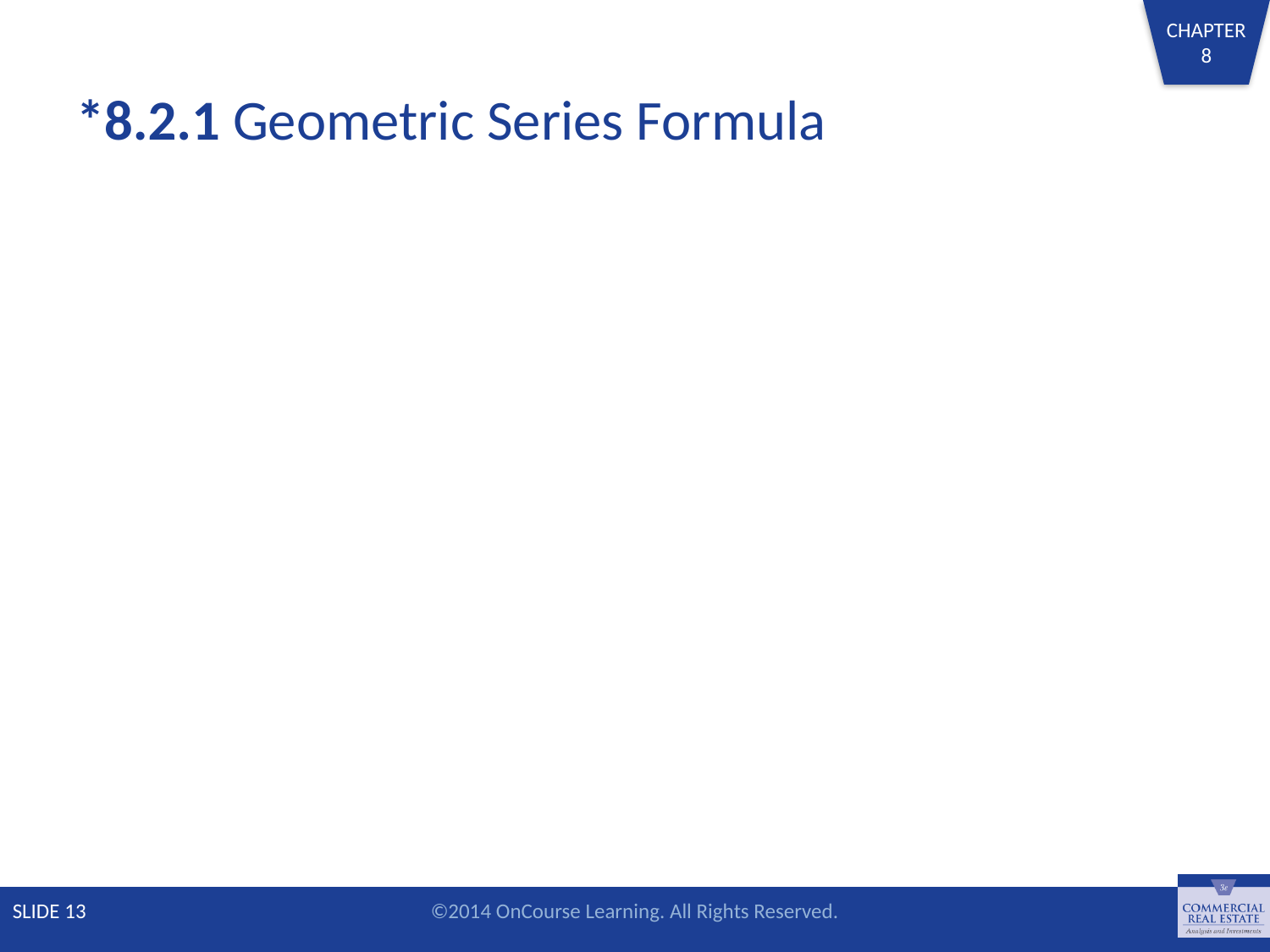

# *8.2.1 Geometric Series Formula

SLIDE 13